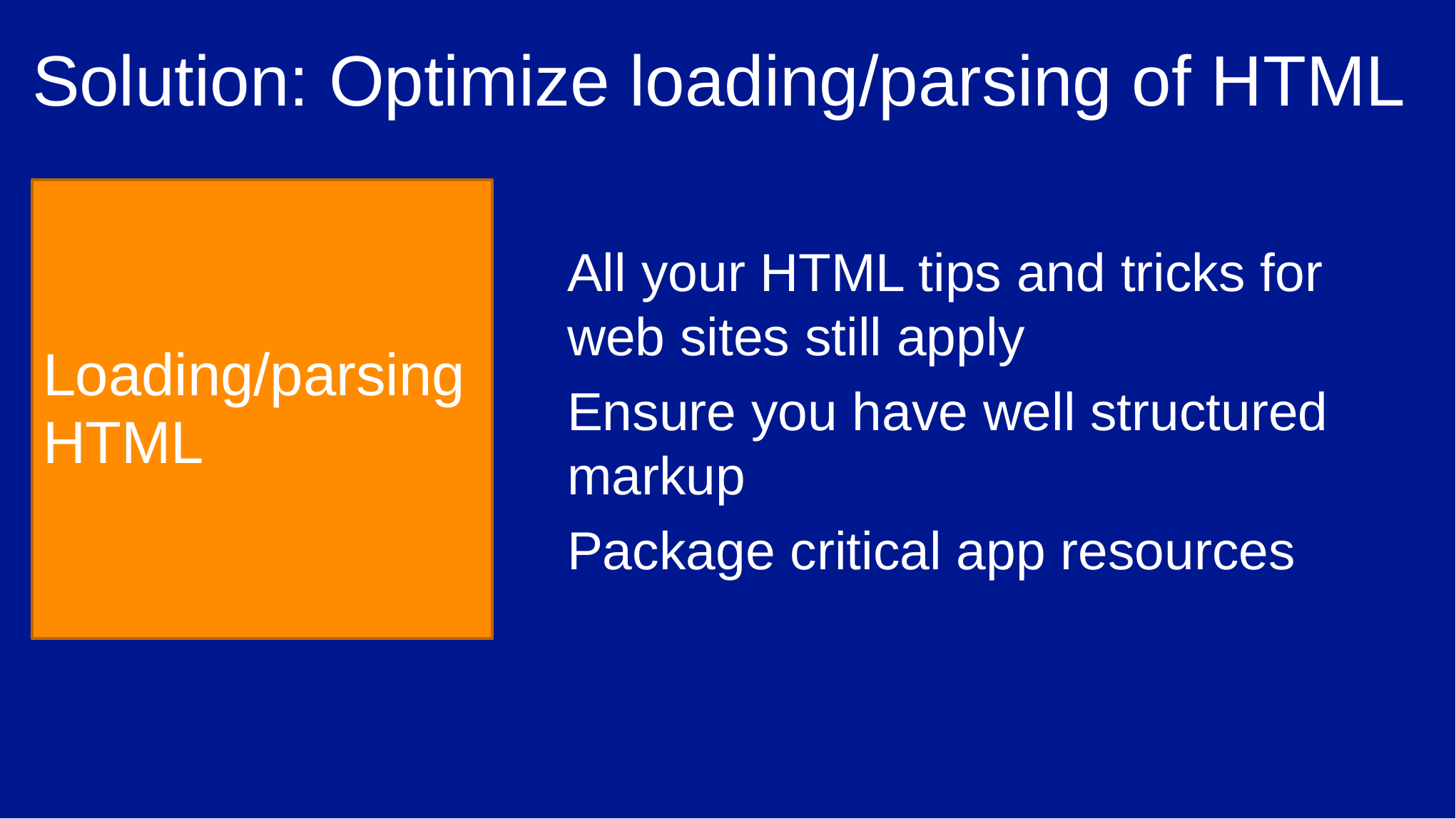

Solution: Optimize loading/parsing of HTML
# Loading/parsing HTML

All your HTML tips and tricks for web sites still apply
Ensure you have well structured markup
Package critical app resources